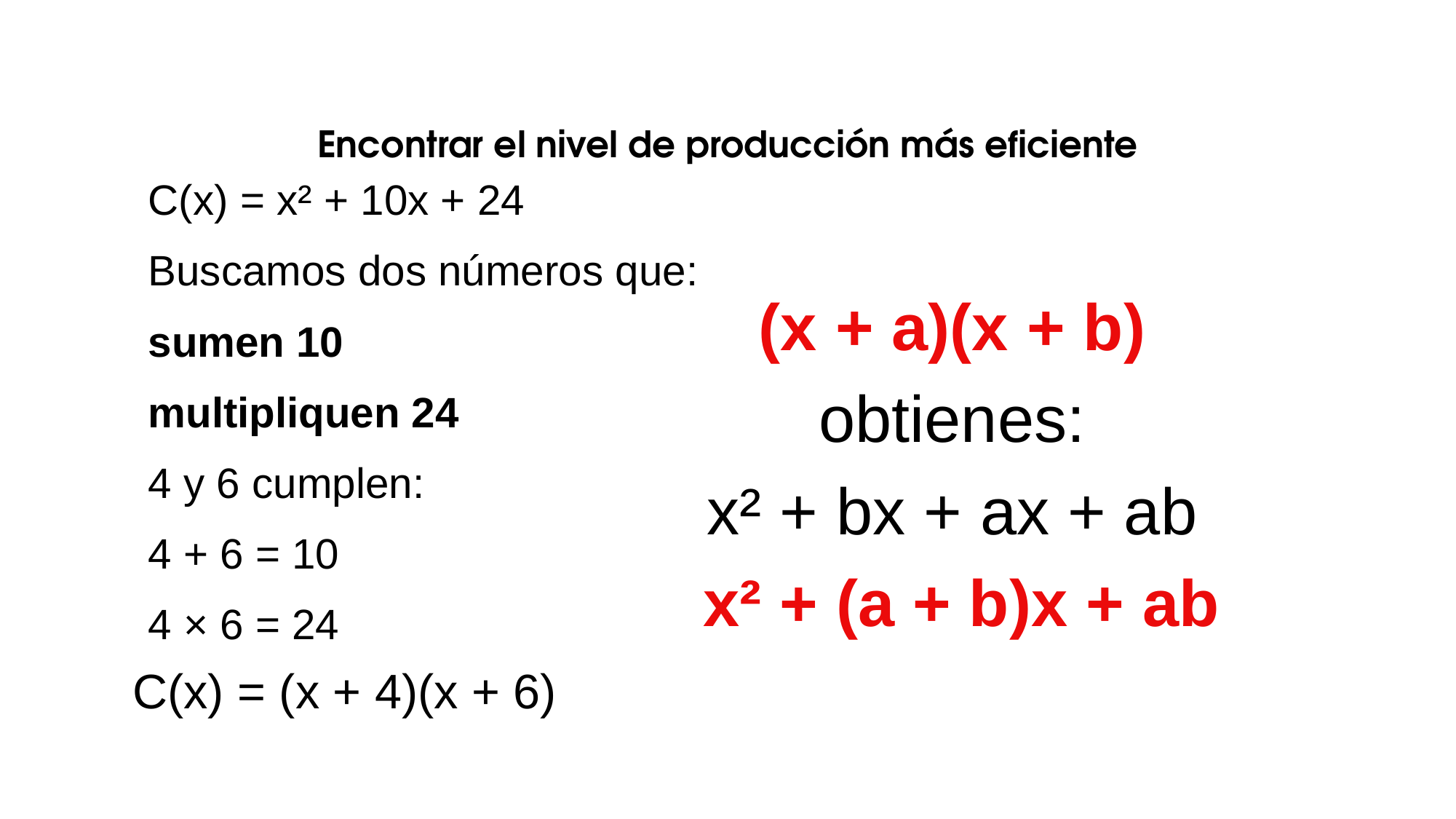

Encontrar el nivel de producción más eficiente

C(x) = x² + 10x + 24
Buscamos dos números que:
sumen 10
multipliquen 24
4 y 6 cumplen:
4 + 6 = 10
4 × 6 = 24
(x + a)(x + b)
obtienes:
x² + bx + ax + ab
 x² + (a + b)x + ab
C(x) = (x + 4)(x + 6)